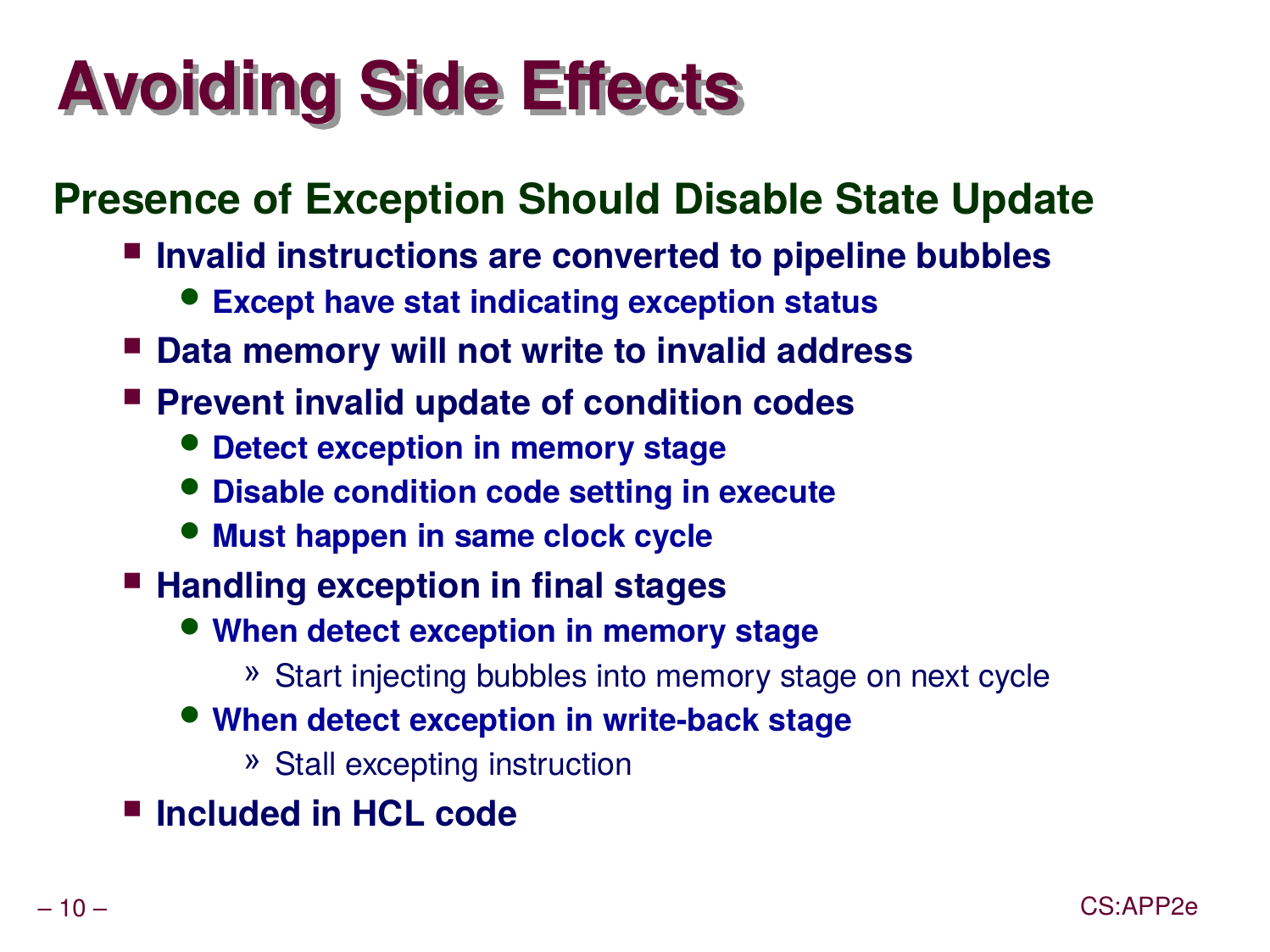

# Avoiding Side Effects
Presence of Exception Should Disable State Update
Invalid instructions are converted to pipeline bubbles
Except have stat indicating exception status
Data memory will not write to invalid address
Prevent invalid update of condition codes
Detect exception in memory stage
Disable condition code setting in execute
Must happen in same clock cycle
Handling exception in final stages
When detect exception in memory stage
Start injecting bubbles into memory stage on next cycle
When detect exception in write-back stage
Stall excepting instruction
Included in HCL code